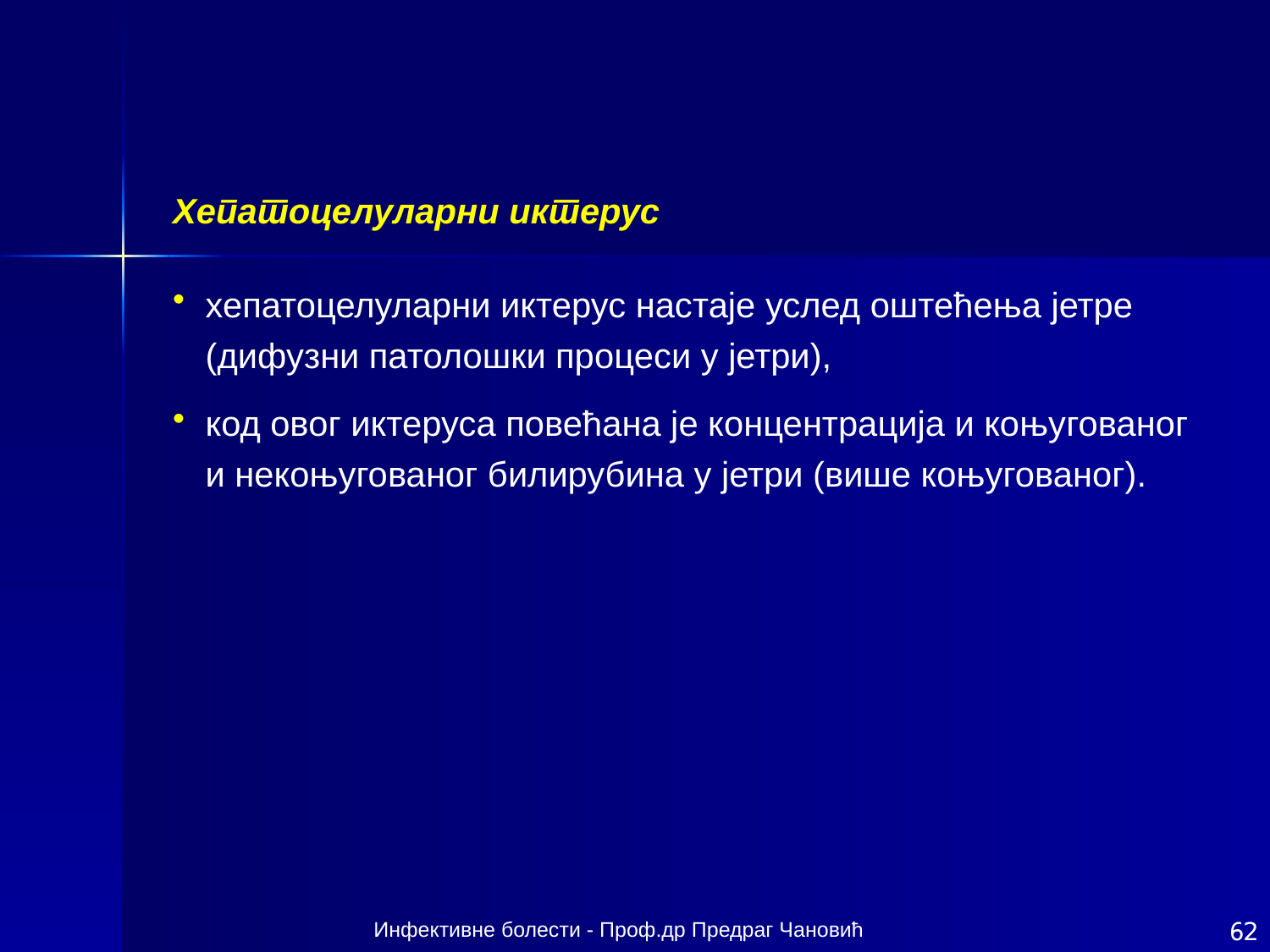

Хепатоцелуларни иктерус

хепатоцелуларни иктерус настаје услед оштећења јетре (дифузни патолошки процеси у јетри),
код овог иктеруса повећана је концентрација и коњугованог и некоњугованог билирубина у јетри (више коњугованог).
Инфективне болести - Проф.др Предраг Чановић
62